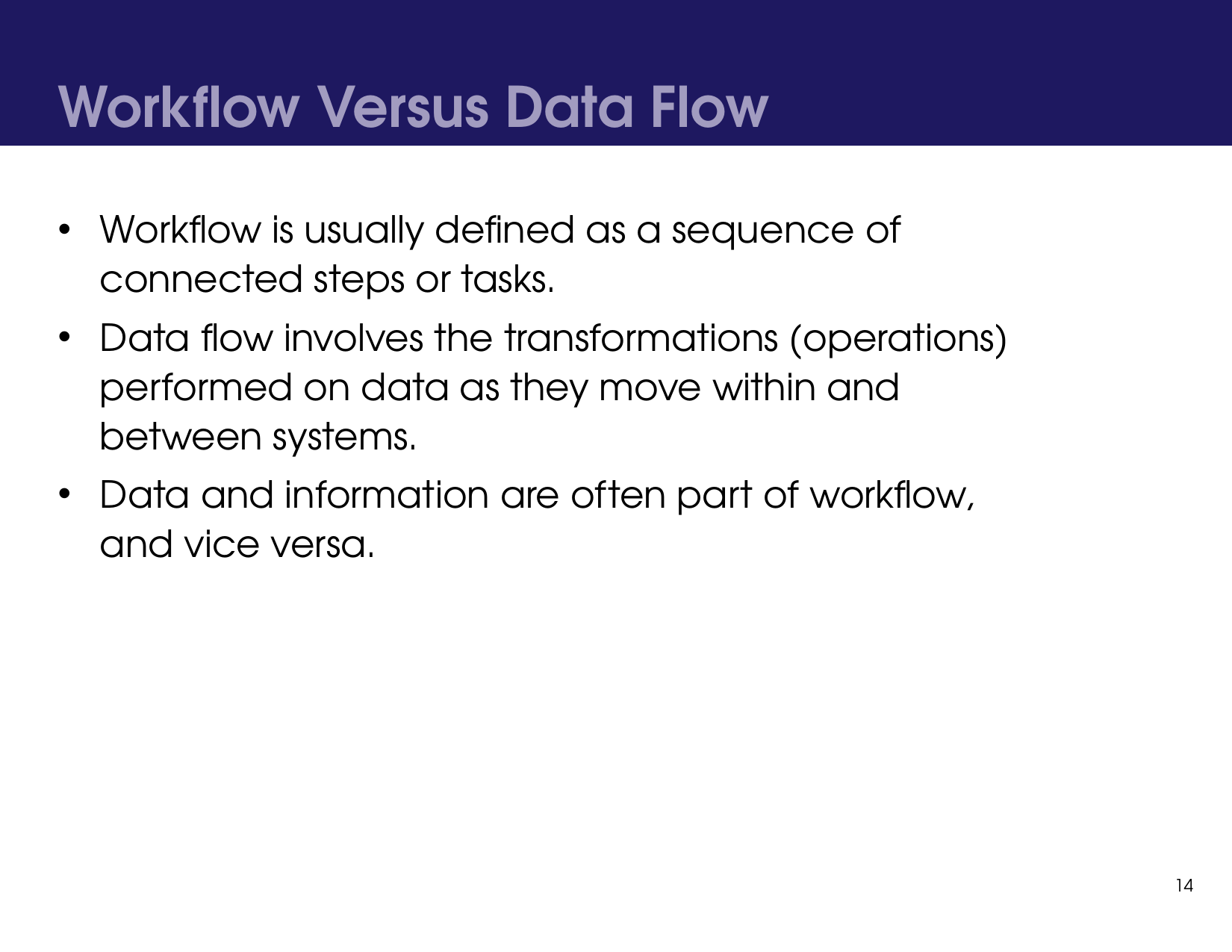

# Workflow Versus Data Flow
Workflow is usually defined as a sequence of connected steps or tasks.
Data flow involves the transformations (operations) performed on data as they move within and between systems.
Data and information are often part of workflow, and vice versa.

14